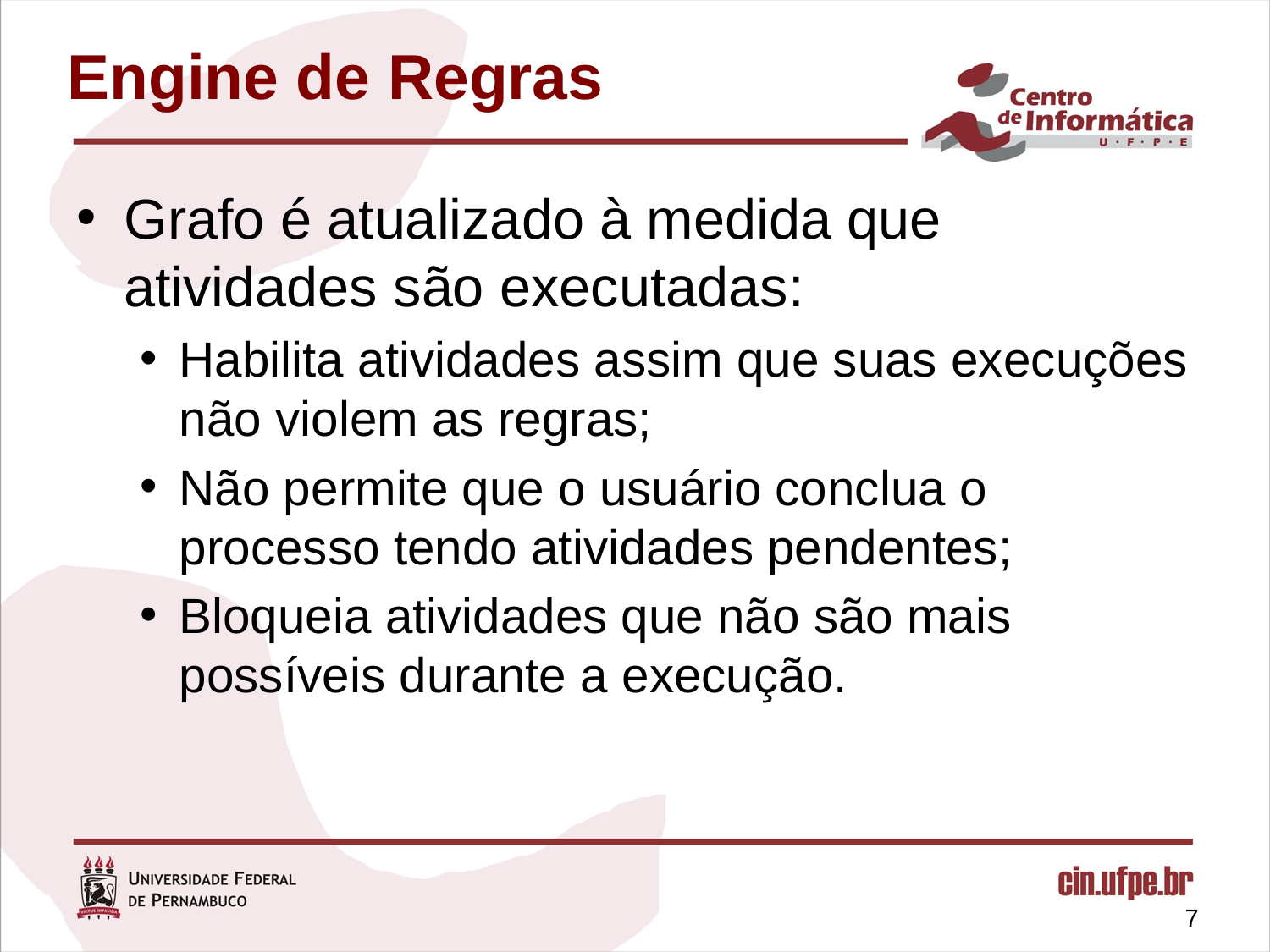

# Engine de Regras
Grafo é atualizado à medida que atividades são executadas:
Habilita atividades assim que suas execuções não violem as regras;
Não permite que o usuário conclua o processo tendo atividades pendentes;
Bloqueia atividades que não são mais possíveis durante a execução.

7